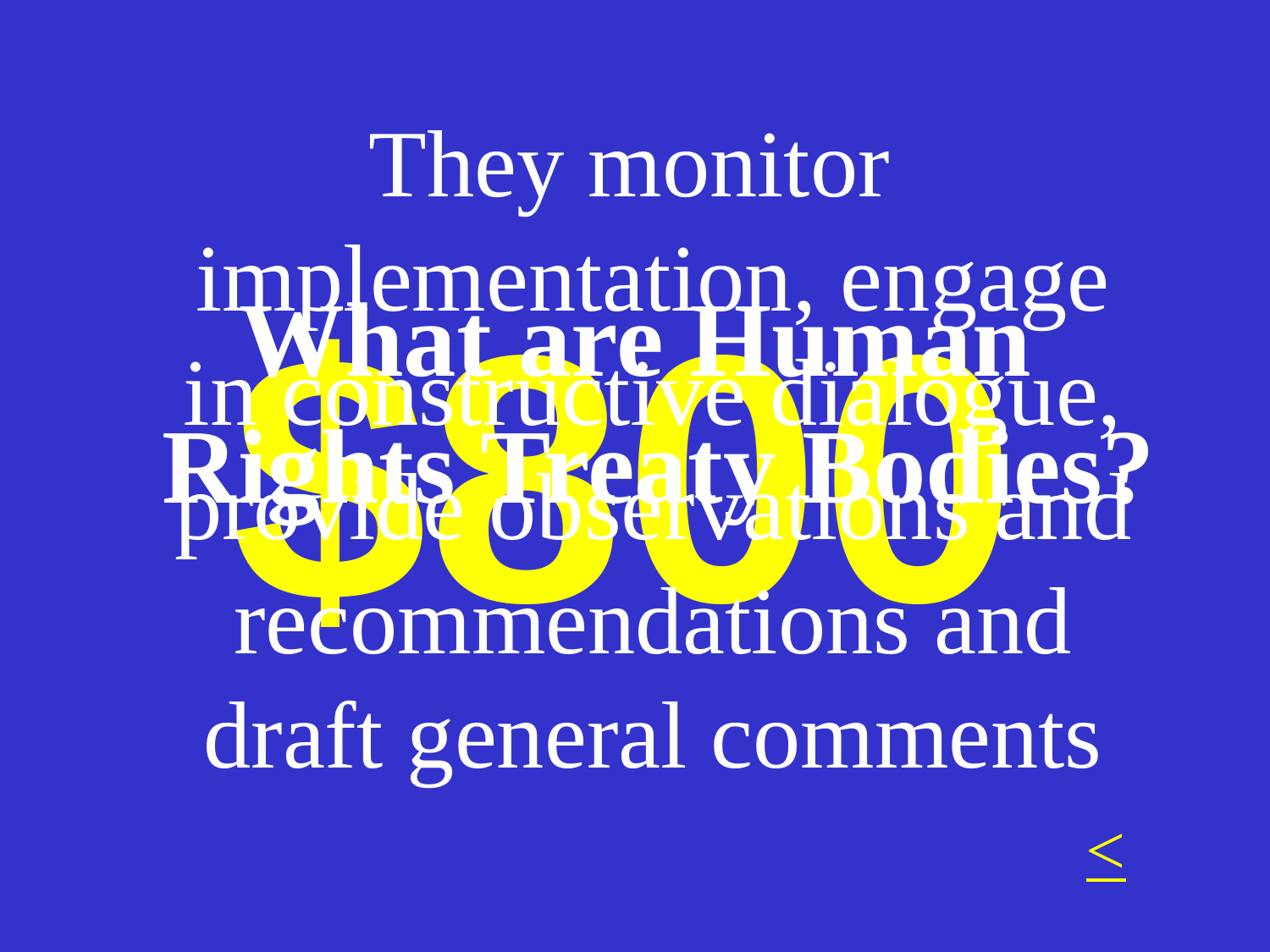

They monitor implementation, engage in constructive dialogue, provide observations and recommendations and draft general comments
What are Human Rights Treaty Bodies?
# $800
<